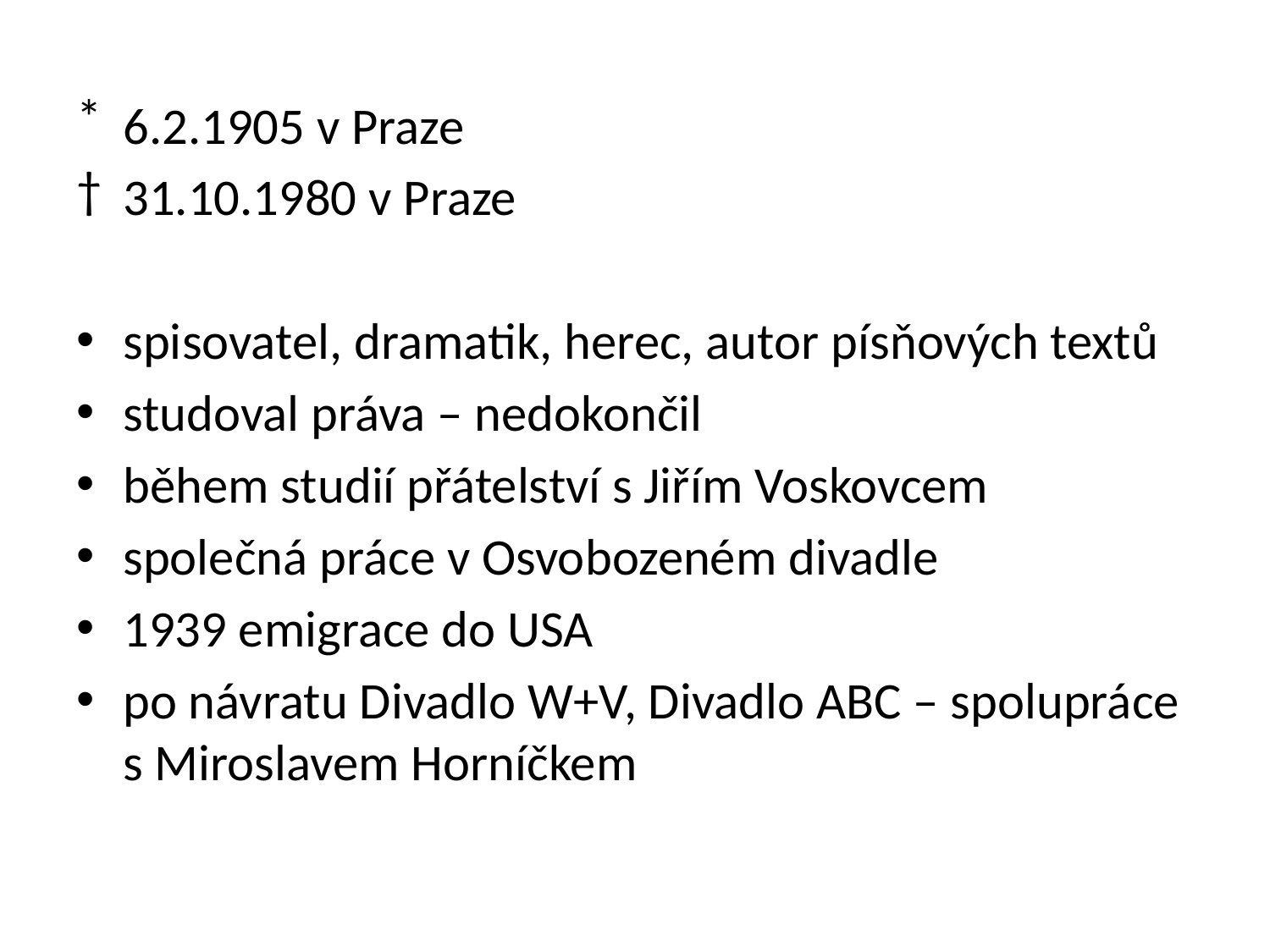

6.2.1905 v Praze
31.10.1980 v Praze

spisovatel, dramatik, herec, autor písňových textů
studoval práva – nedokončil
během studií přátelství s Jiřím Voskovcem
společná práce v Osvobozeném divadle
1939 emigrace do USA
po návratu Divadlo W+V, Divadlo ABC – spolupráce s Miroslavem Horníčkem